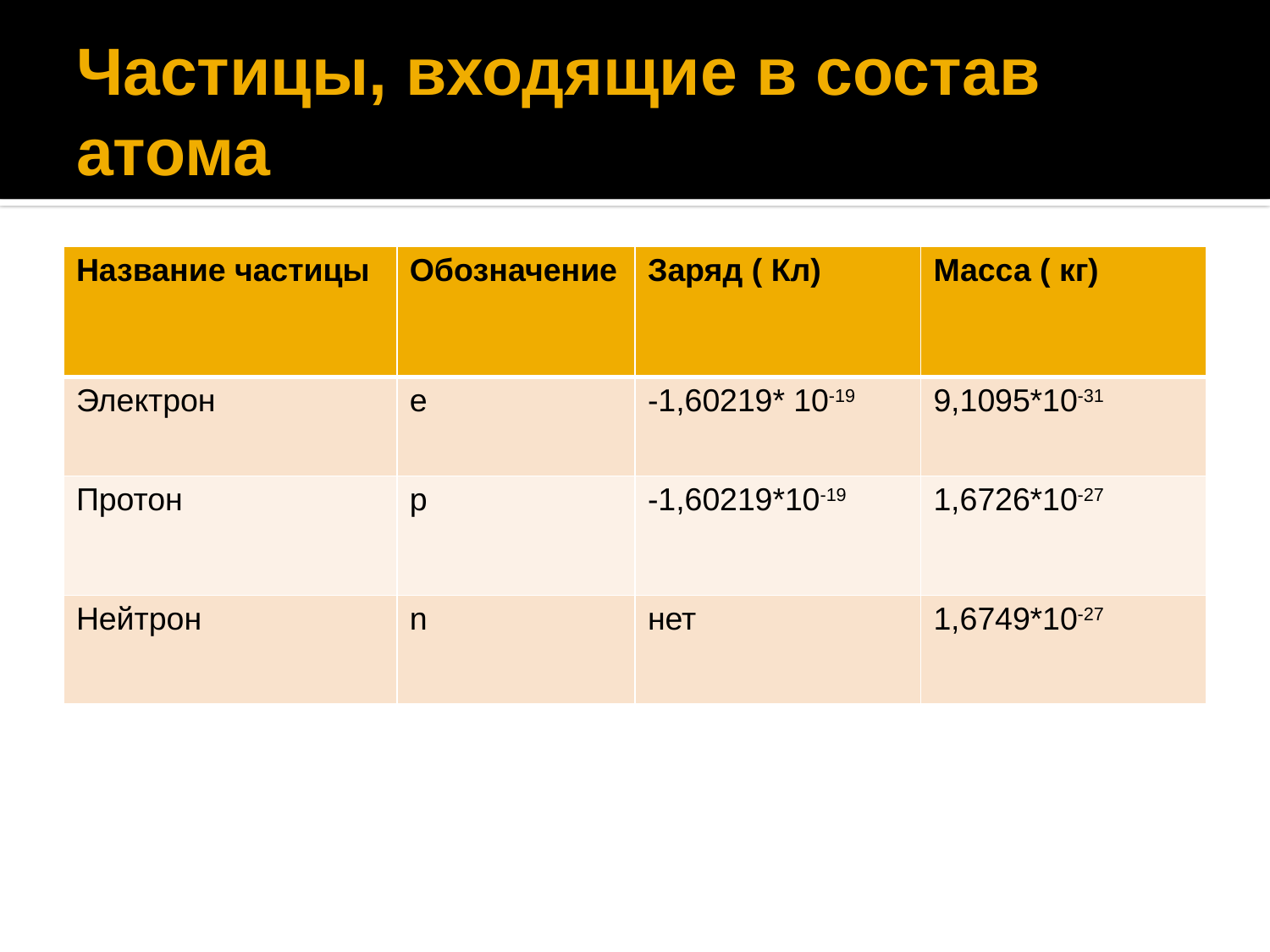

# Частицы, входящие в состав атома
| Название частицы | Обозначение | Заряд ( Кл) | Масса ( кг) |
| --- | --- | --- | --- |
| Электрон | e | -1,60219\* 10-19 | 9,1095\*10-31 |
| Протон | p | -1,60219\*10-19 | 1,6726\*10-27 |
| Нейтрон | n | нет | 1,6749\*10-27 |